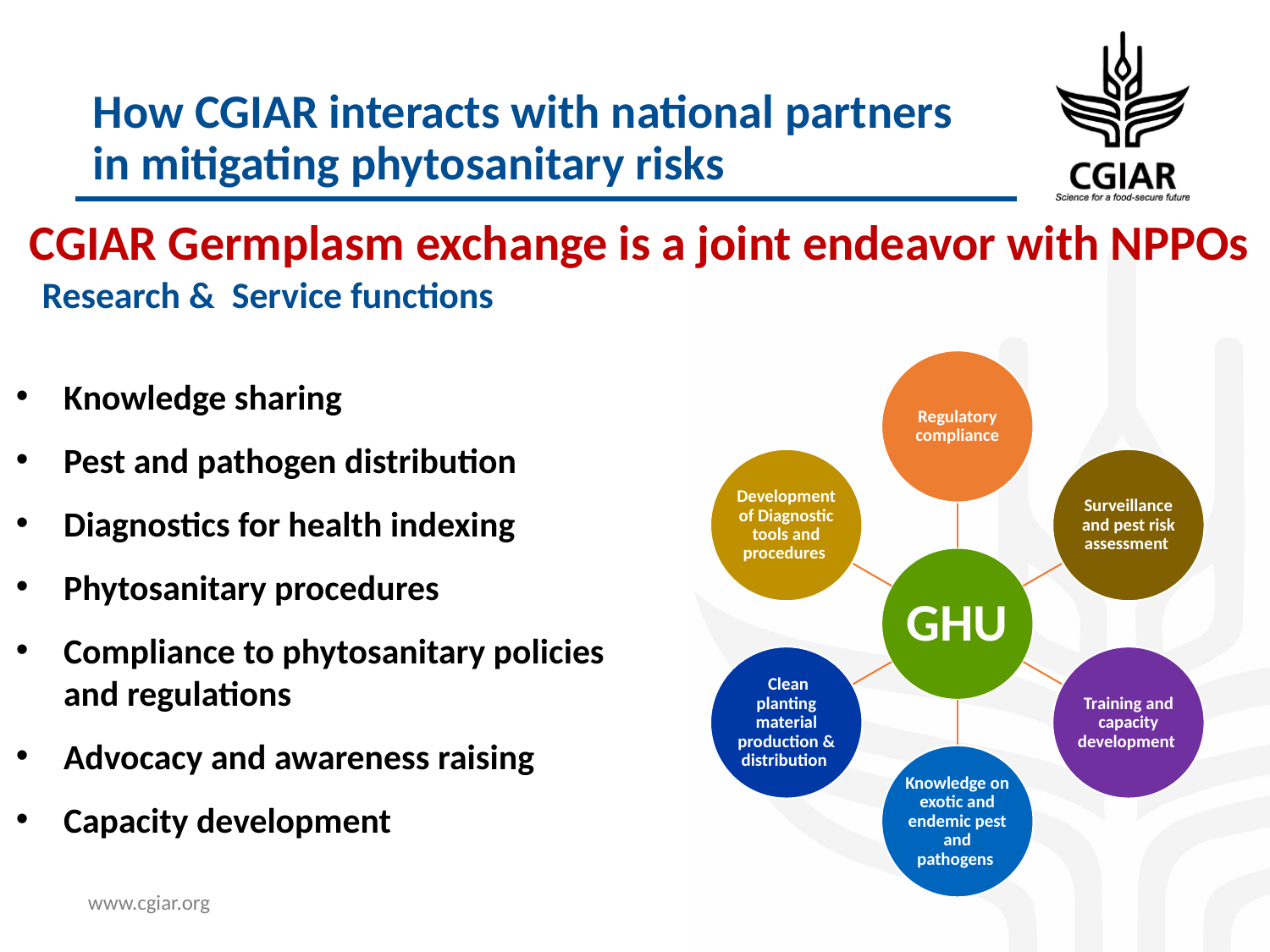

How CGIAR interacts with national partners in mitigating phytosanitary risks
CGIAR Germplasm exchange is a joint endeavor with NPPOs

# Research &  Service functions

Knowledge sharing
Pest and pathogen distribution
Diagnostics for health indexing
Phytosanitary procedures
Compliance to phytosanitary policies and regulations
Advocacy and awareness raising
Capacity development
GHU

Regulatory compliance

Surveillance and pest risk assessment

Training and capacity development

Knowledge on exotic and endemic pest and pathogens

 Clean planting material production & distribution

Development of Diagnostic tools and procedures